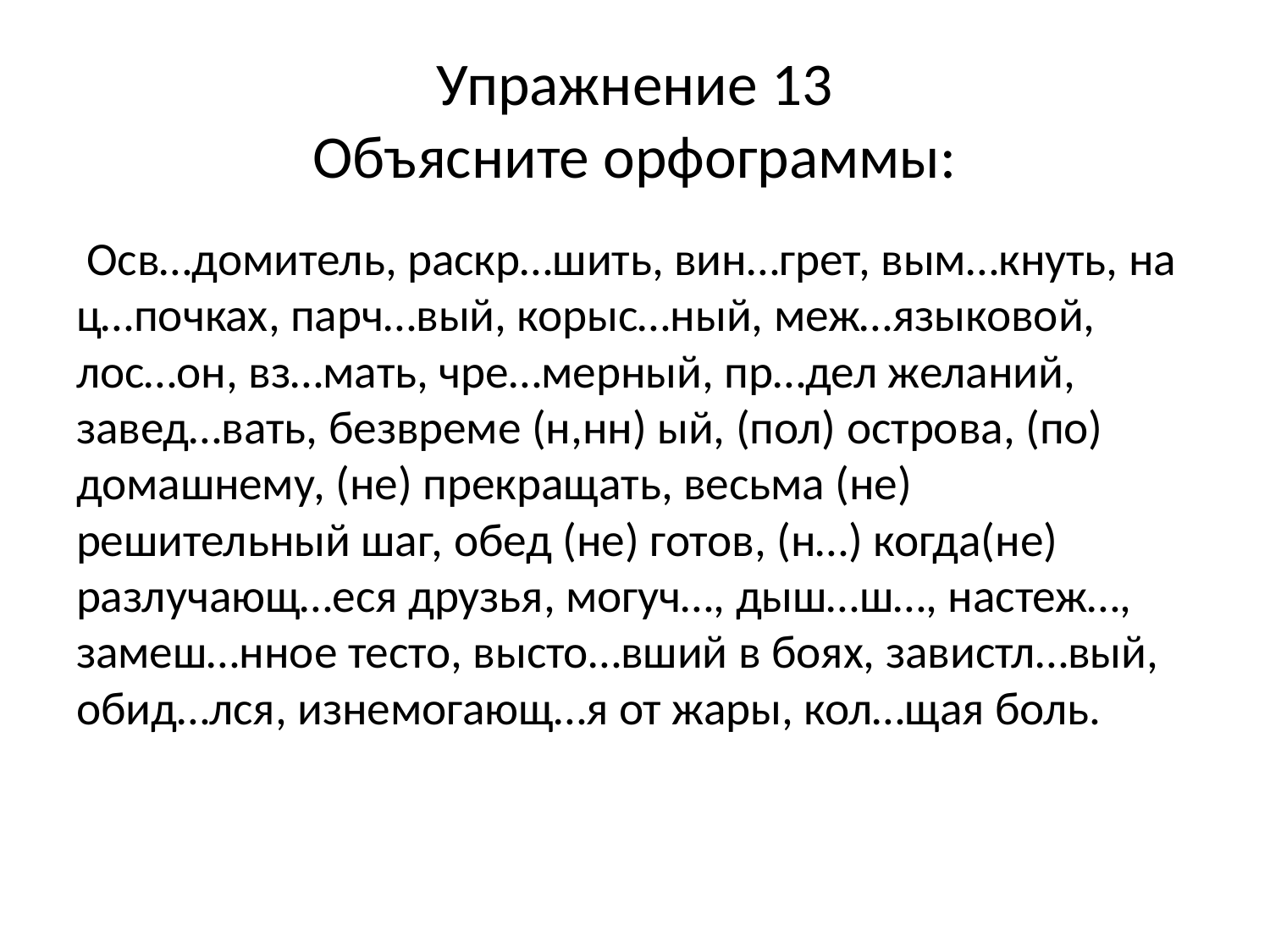

# Упражнение 13 Объясните орфограммы:
 Осв…домитель, раскр…шить, вин…грет, вым…кнуть, на ц…почках, парч…вый, корыс…ный, меж…языковой, лос…он, вз…мать, чре…мерный, пр…дел желаний, завед…вать, безвреме (н,нн) ый, (пол) острова, (по) домашнему, (не) прекращать, весьма (не) решительный шаг, обед (не) готов, (н…) когда(не) разлучающ…еся друзья, могуч…, дыш…ш…, настеж…, замеш…нное тесто, высто…вший в боях, завистл…вый, обид…лся, изнемогающ…я от жары, кол…щая боль.